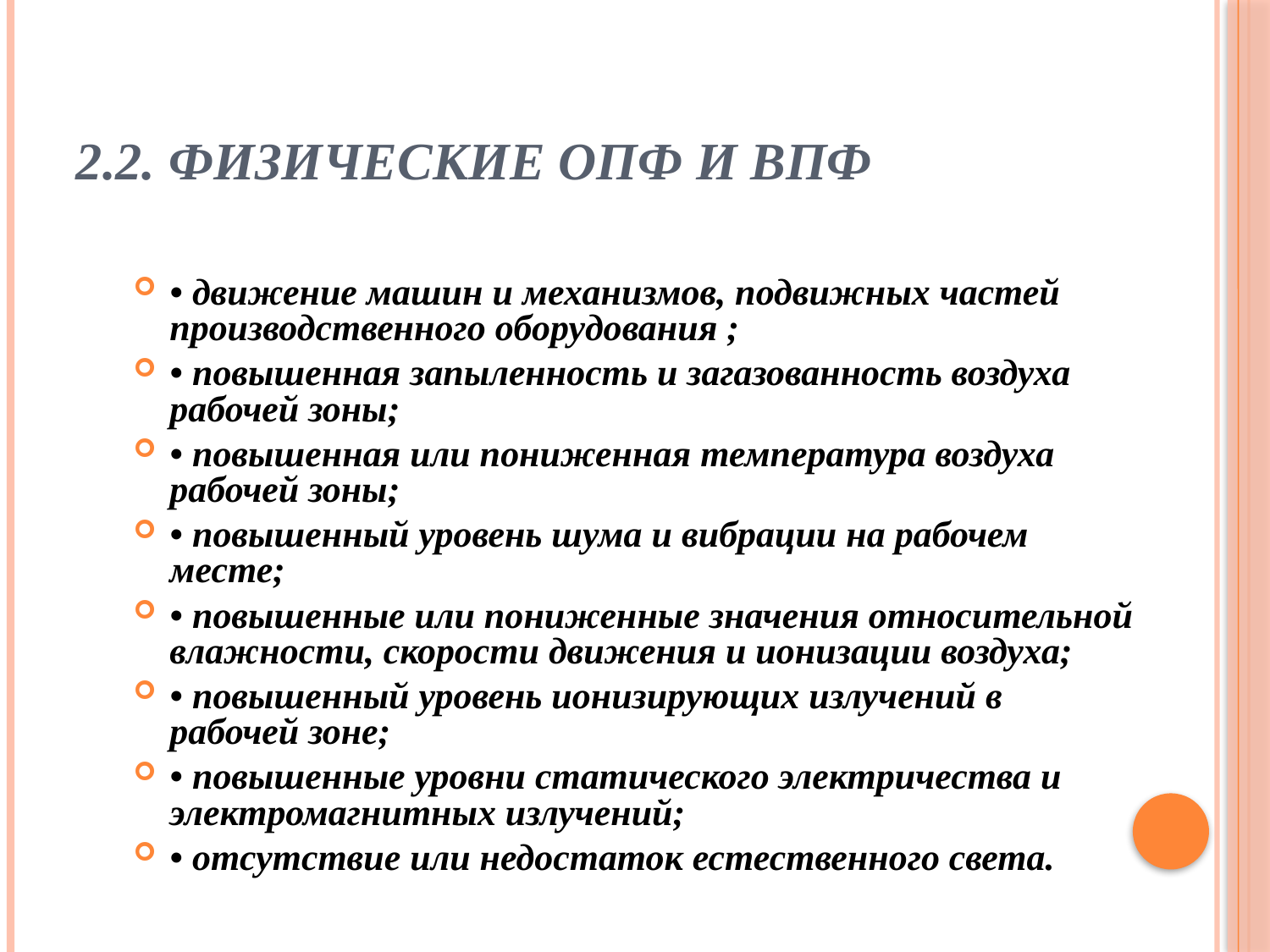

# 2.2. Физические ОПФ и ВПФ

• движение машин и механизмов, подвижных частей производственного оборудования ;
• повышенная запыленность и загазованность воздуха рабочей зоны;
• повышенная или пониженная температура воздуха рабочей зоны;
• повышенный уровень шума и вибрации на рабочем месте;
• повышенные или пониженные значения относительной влажности, скорости движения и ионизации воздуха;
• повышенный уровень ионизирующих излучений в рабочей зоне;
• повышенные уровни статического электричества и электромагнитных излучений;
• отсутствие или недостаток естественного света.